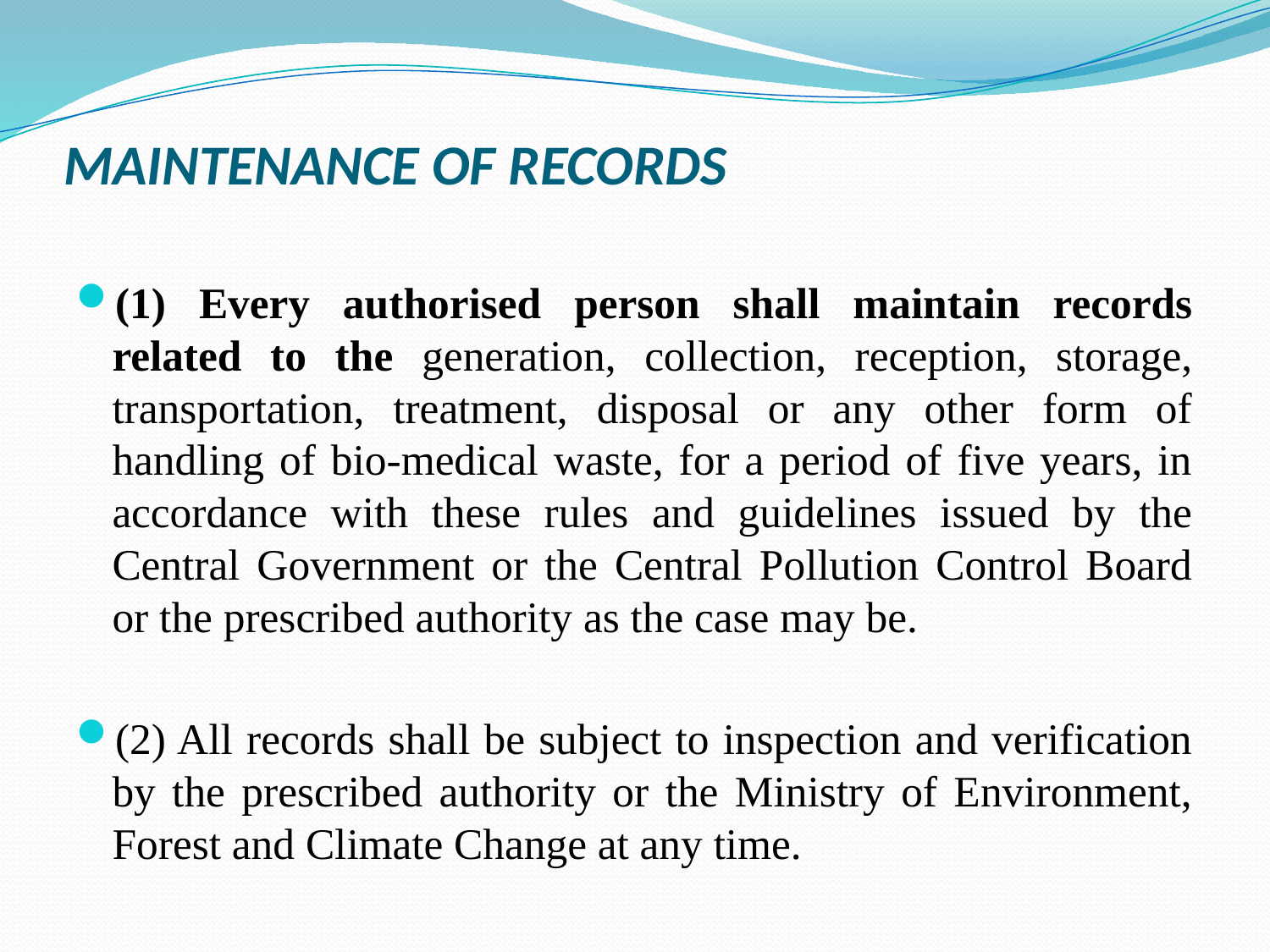

# MAINTENANCE OF RECORDS
(1) Every authorised person shall maintain records related to the generation, collection, reception, storage, transportation, treatment, disposal or any other form of handling of bio-medical waste, for a period of five years, in accordance with these rules and guidelines issued by the Central Government or the Central Pollution Control Board or the prescribed authority as the case may be.

(2) All records shall be subject to inspection and verification by the prescribed authority or the Ministry of Environment, Forest and Climate Change at any time.